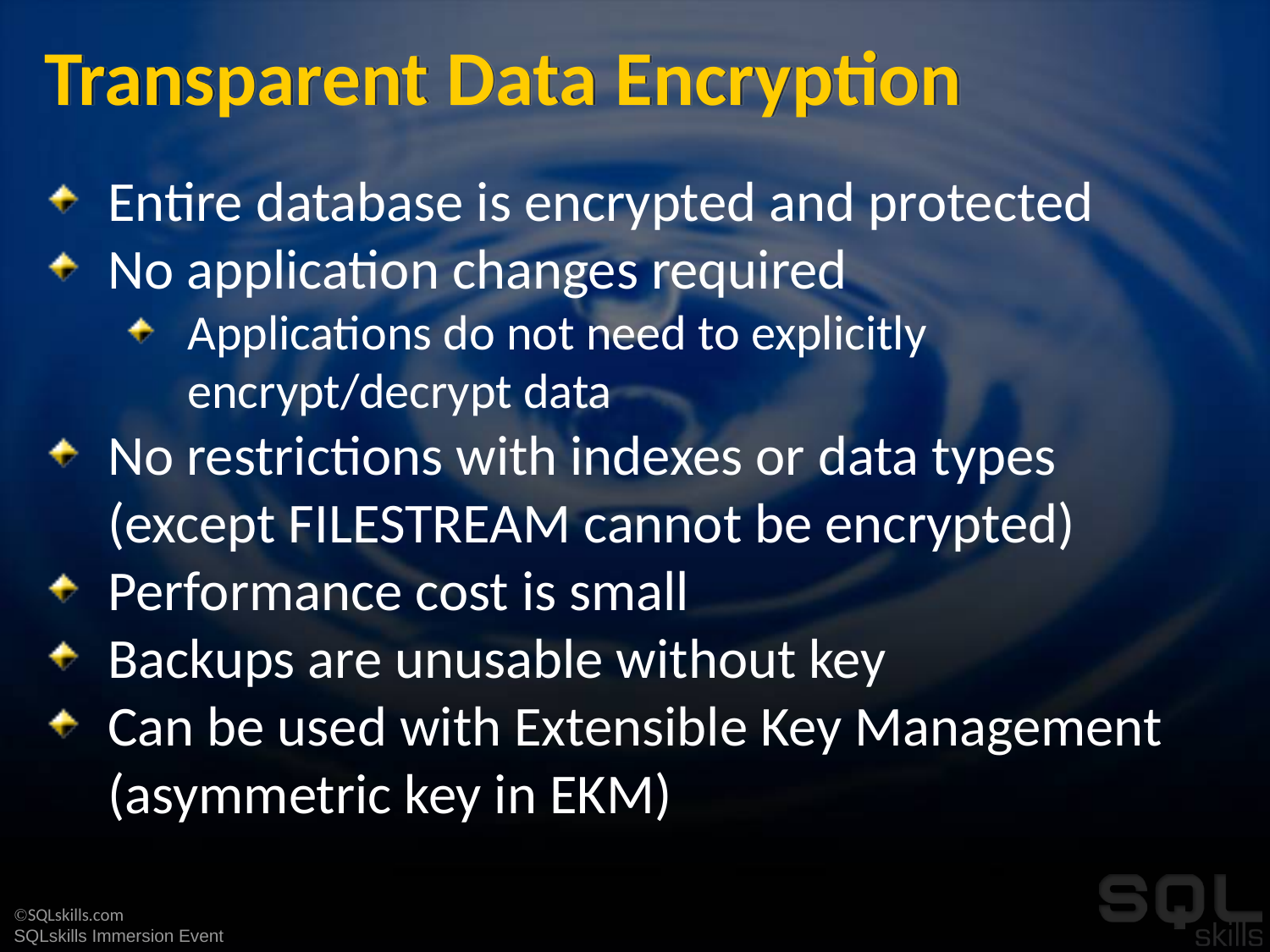

# Transparent Data Encryption
Entire database is encrypted and protected
No application changes required
Applications do not need to explicitly encrypt/decrypt data
No restrictions with indexes or data types (except FILESTREAM cannot be encrypted)
Performance cost is small
Backups are unusable without key
Can be used with Extensible Key Management (asymmetric key in EKM)